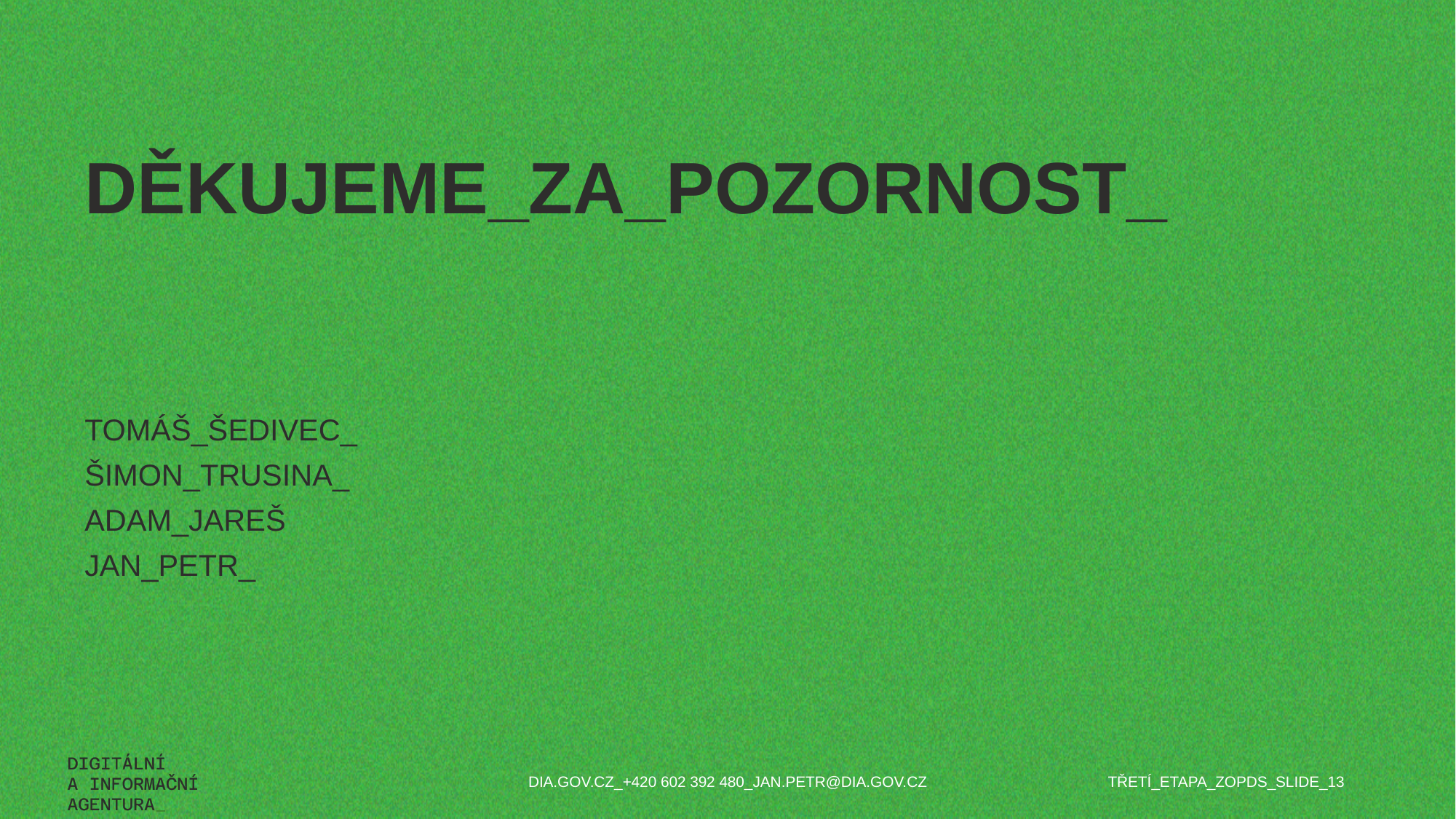

Děkujeme_za_pozornost_
TOMáš_šedivec_
Šimon_trusina_
Adam_jareš
JAN_PETR_
TŘETÍ_ETAPA_ZOPDS_SLIDE_13
DIA.GOV.CZ_+420 602 392 480_JAN.PETR@DIA.GOV.CZ